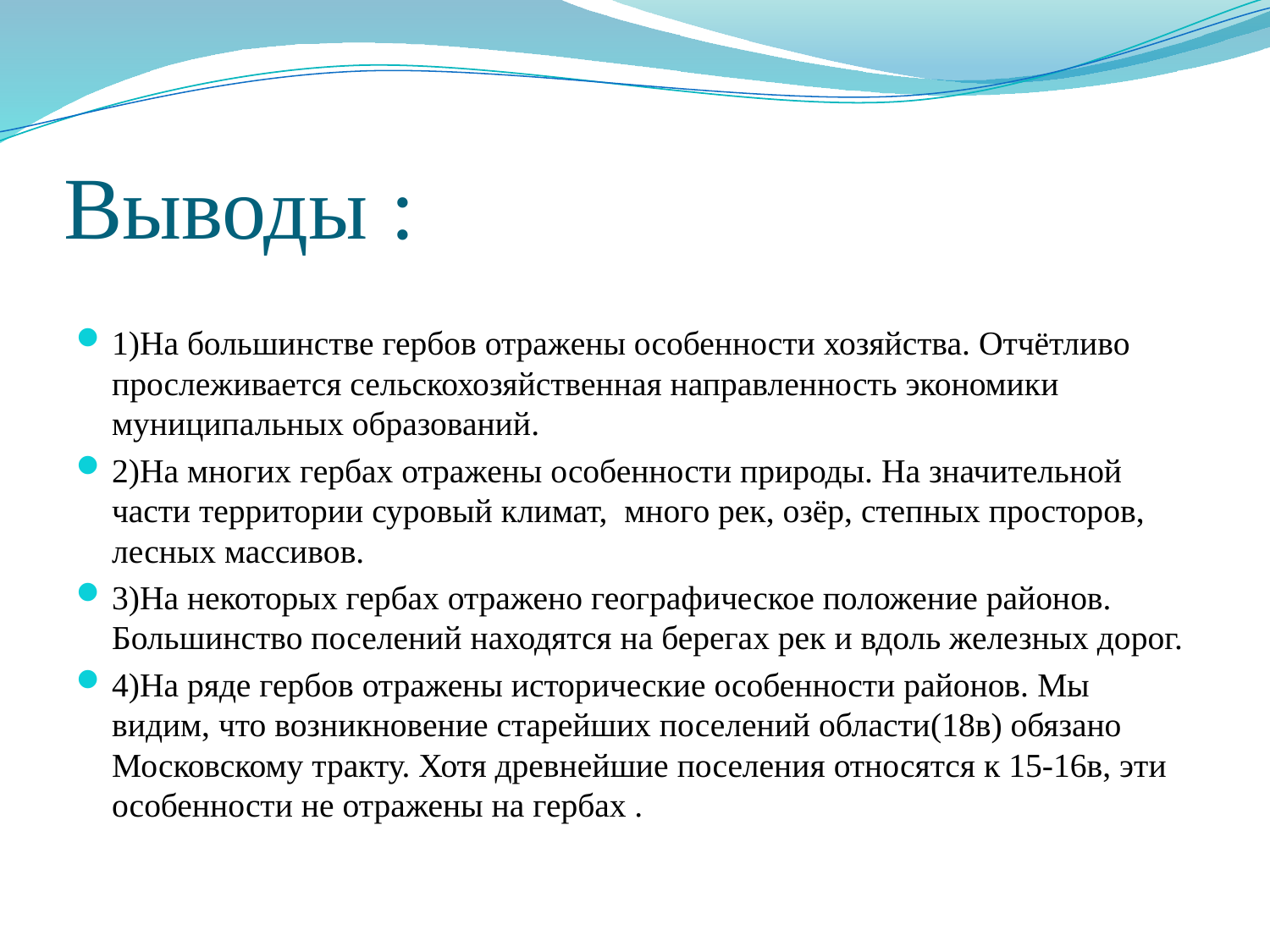

# Выводы :

1)На большинстве гербов отражены особенности хозяйства. Отчётливо прослеживается сельскохозяйственная направленность экономики муниципальных образований.
2)На многих гербах отражены особенности природы. На значительной части территории суровый климат,  много рек, озёр, степных просторов, лесных массивов.
3)На некоторых гербах отражено географическое положение районов. Большинство поселений находятся на берегах рек и вдоль железных дорог.
4)На ряде гербов отражены исторические особенности районов. Мы видим, что возникновение старейших поселений области(18в) обязано Московскому тракту. Хотя древнейшие поселения относятся к 15-16в, эти особенности не отражены на гербах .